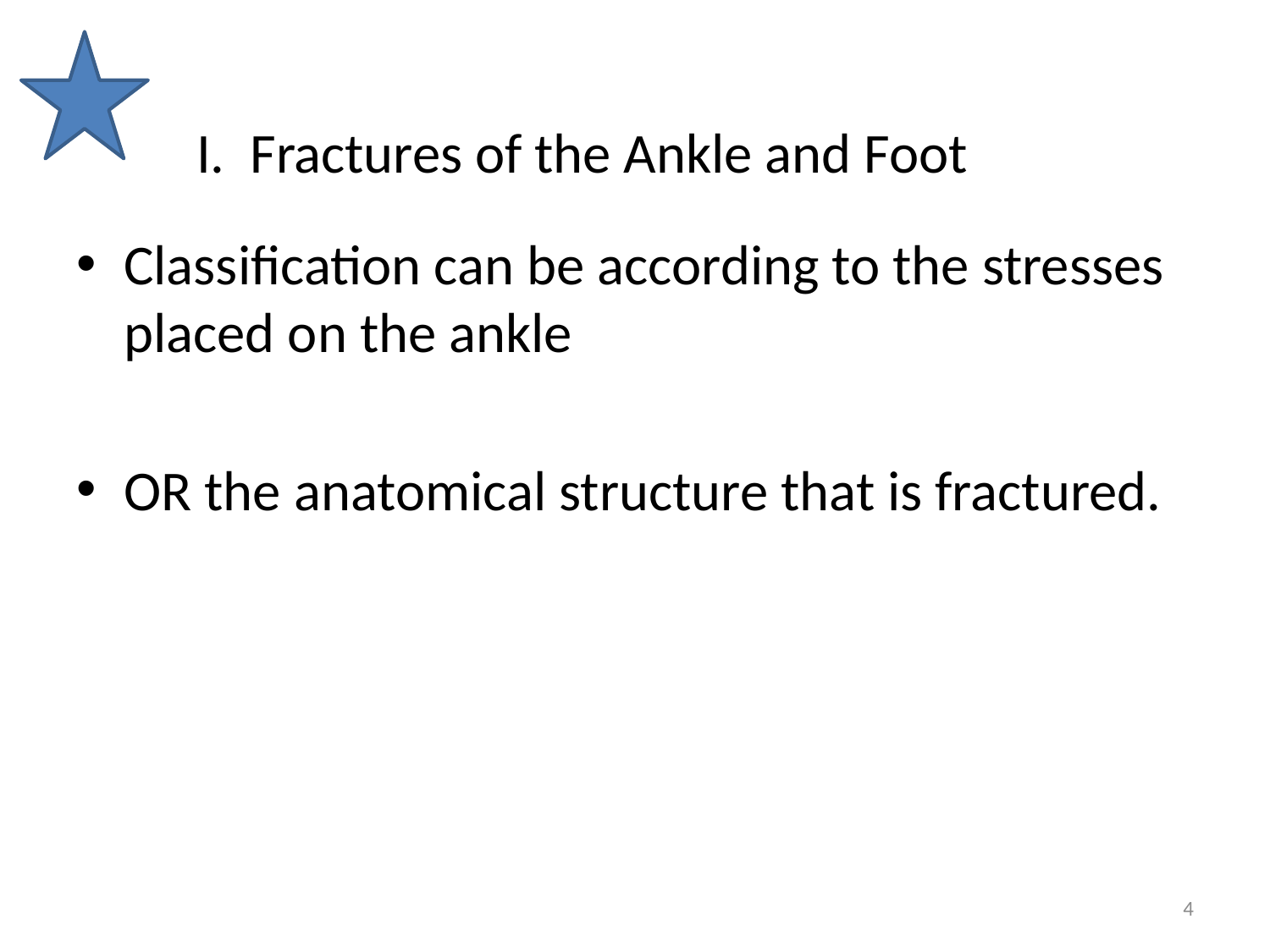

# I.  Fractures of the Ankle and Foot
Classification can be according to the stresses placed on the ankle

OR the anatomical structure that is fractured.
4